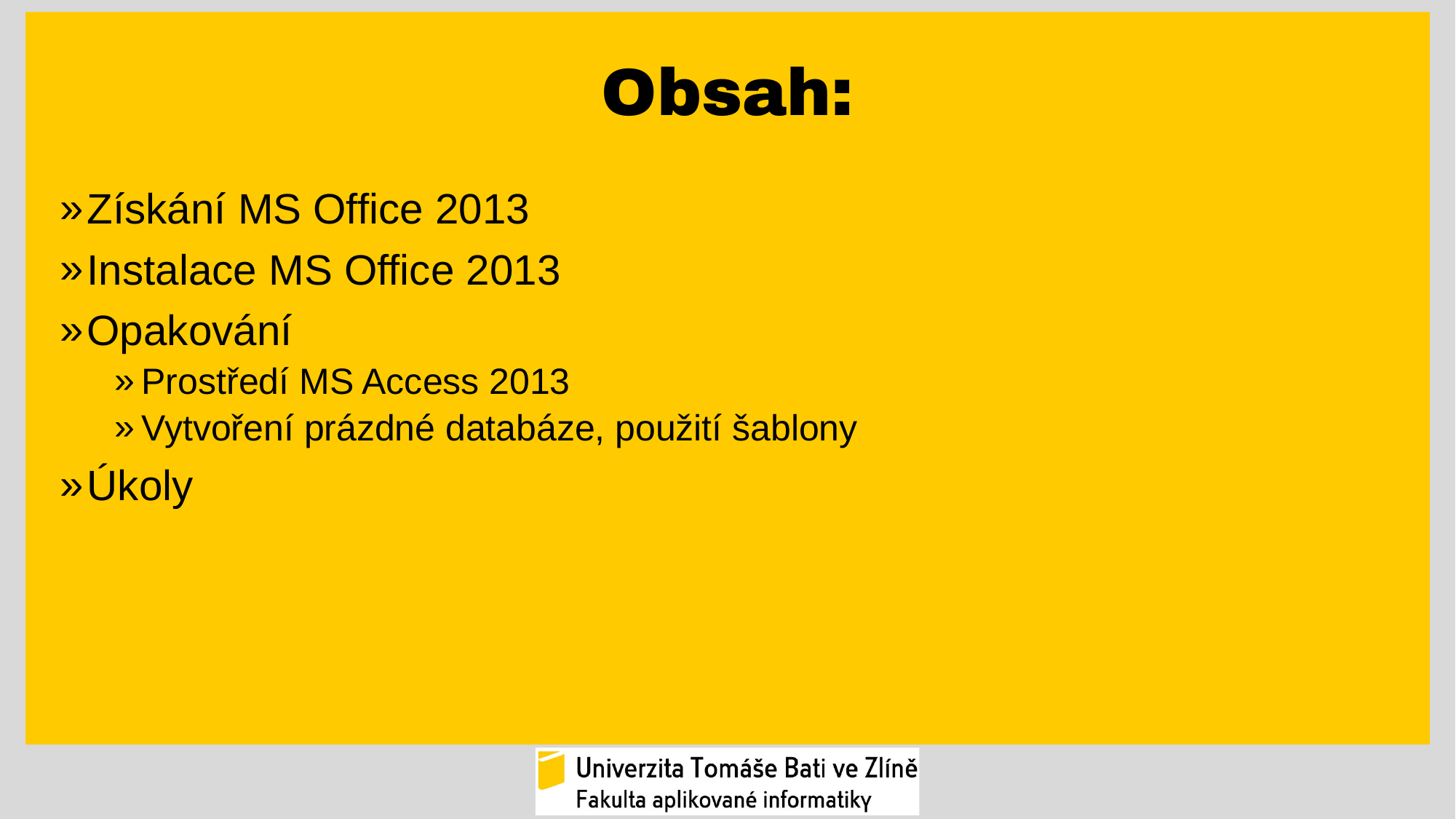

# Obsah:
Získání MS Office 2013
Instalace MS Office 2013
Opakování
Prostředí MS Access 2013
Vytvoření prázdné databáze, použití šablony
Úkoly